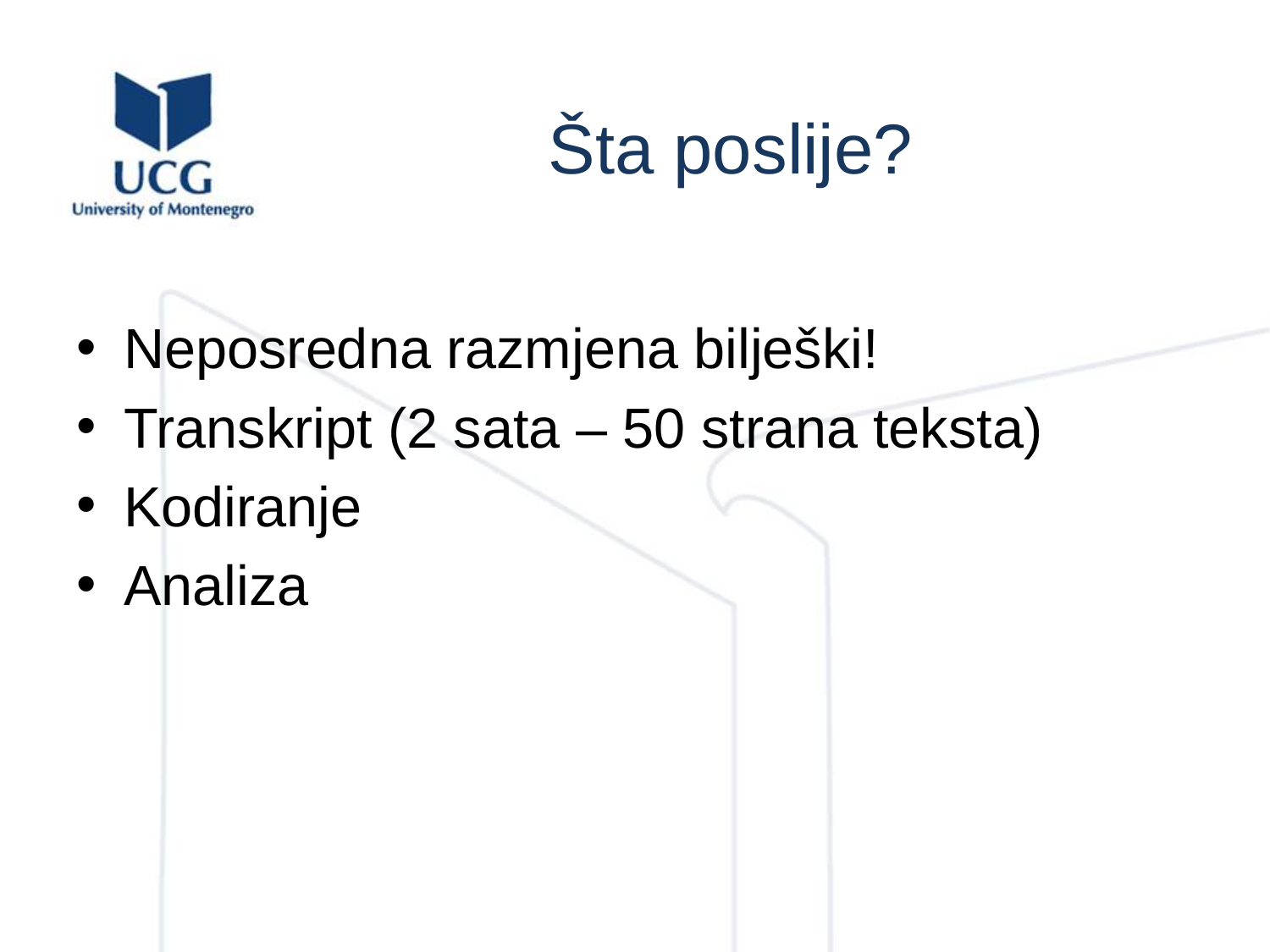

# Šta poslije?
Neposredna razmjena bilješki!
Transkript (2 sata – 50 strana teksta)
Kodiranje
Analiza